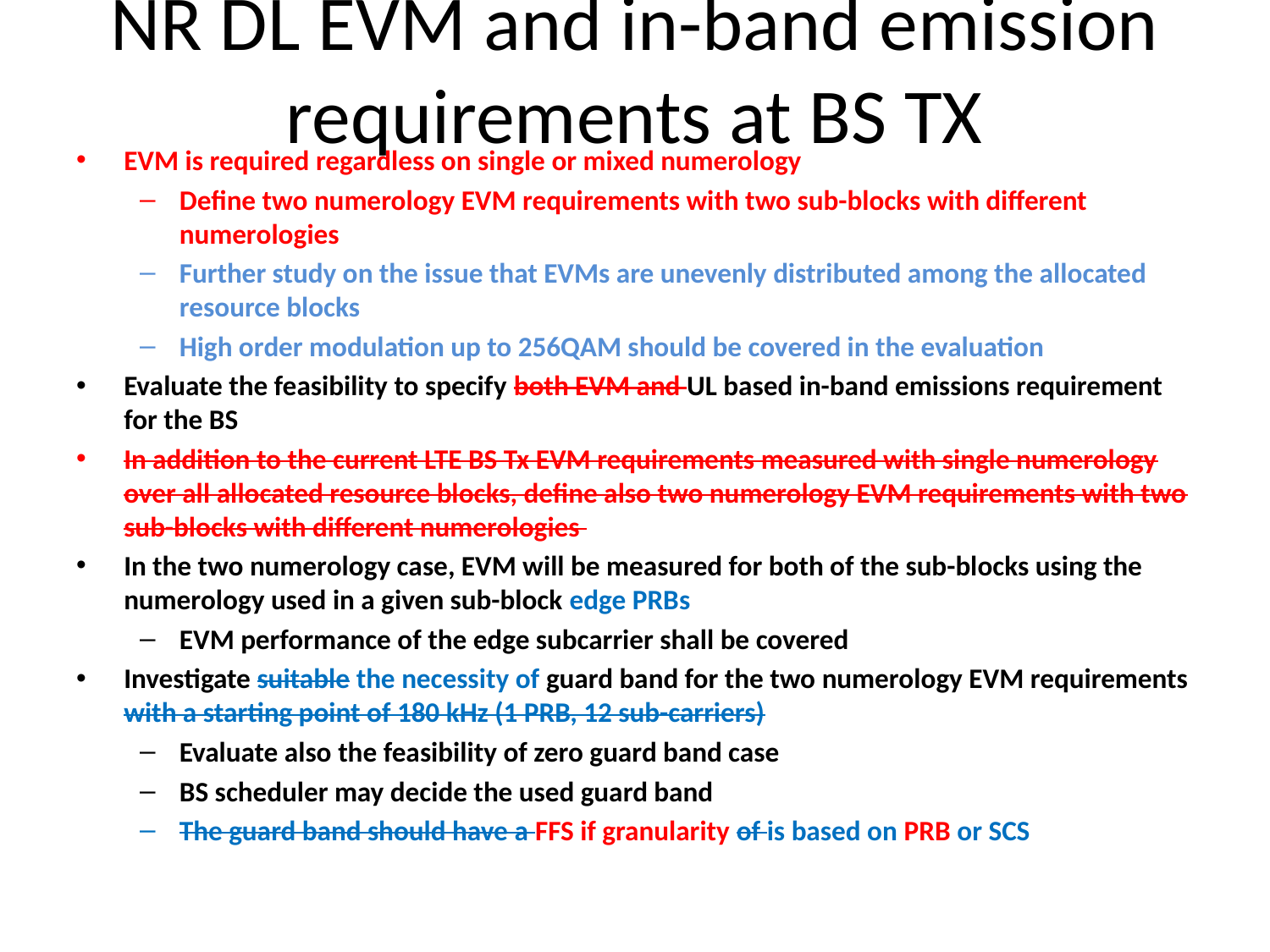

# NR DL EVM and in-band emission requirements at BS TX
EVM is required regardless on single or mixed numerology
Define two numerology EVM requirements with two sub-blocks with different numerologies
Further study on the issue that EVMs are unevenly distributed among the allocated resource blocks
High order modulation up to 256QAM should be covered in the evaluation
Evaluate the feasibility to specify both EVM and UL based in-band emissions requirement for the BS
In addition to the current LTE BS Tx EVM requirements measured with single numerology over all allocated resource blocks, define also two numerology EVM requirements with two sub-blocks with different numerologies
In the two numerology case, EVM will be measured for both of the sub-blocks using the numerology used in a given sub-block edge PRBs
EVM performance of the edge subcarrier shall be covered
Investigate suitable the necessity of guard band for the two numerology EVM requirements with a starting point of 180 kHz (1 PRB, 12 sub-carriers)
Evaluate also the feasibility of zero guard band case
BS scheduler may decide the used guard band
The guard band should have a FFS if granularity of is based on PRB or SCS